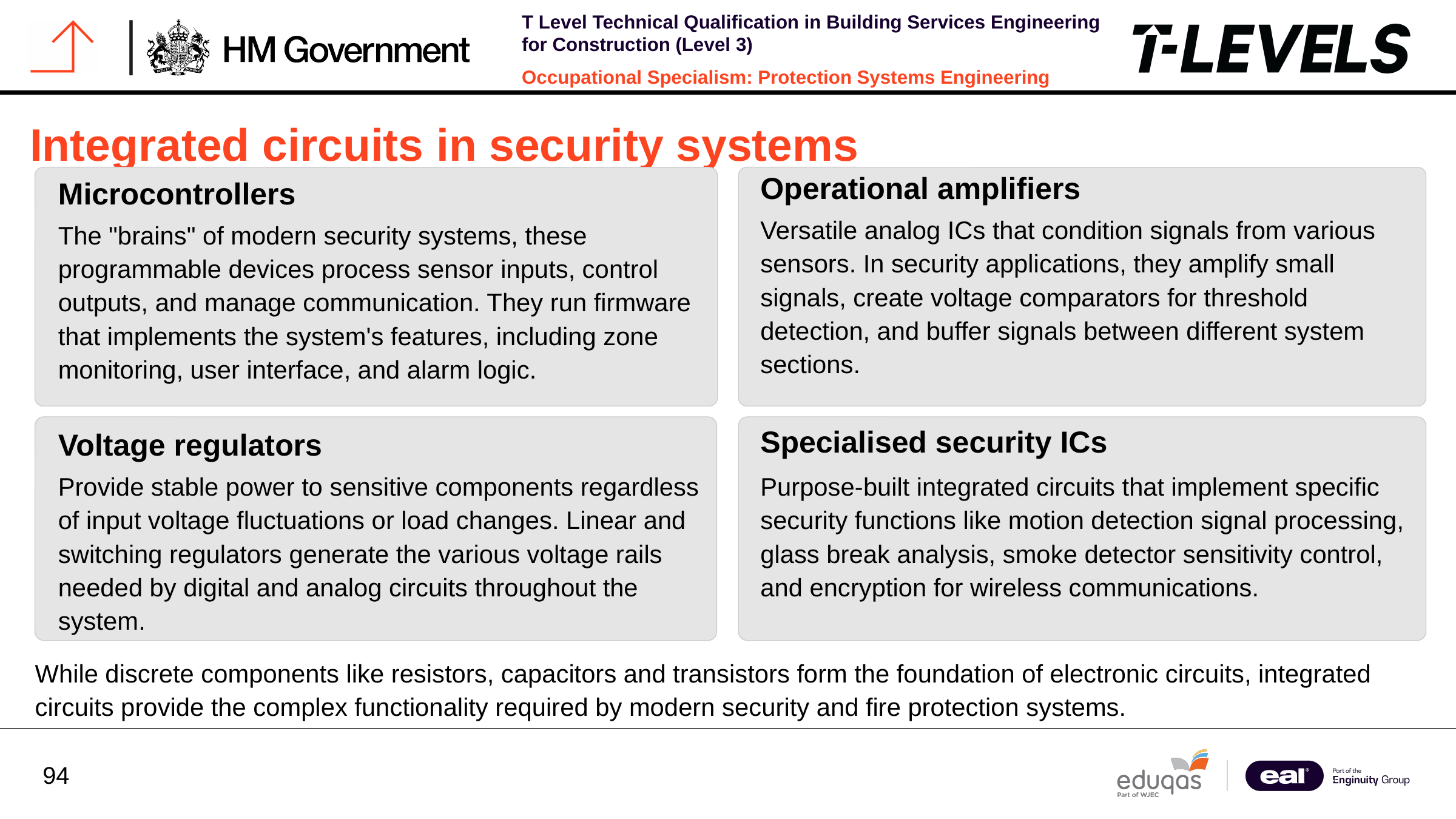

Integrated circuits in security systems

Operational amplifiers
Microcontrollers
Versatile analog ICs that condition signals from various sensors. In security applications, they amplify small signals, create voltage comparators for threshold detection, and buffer signals between different system sections.
The "brains" of modern security systems, these programmable devices process sensor inputs, control outputs, and manage communication. They run firmware that implements the system's features, including zone monitoring, user interface, and alarm logic.

Specialised security ICs
Voltage regulators
Provide stable power to sensitive components regardless of input voltage fluctuations or load changes. Linear and switching regulators generate the various voltage rails needed by digital and analog circuits throughout the system.
Purpose-built integrated circuits that implement specific security functions like motion detection signal processing, glass break analysis, smoke detector sensitivity control, and encryption for wireless communications.
While discrete components like resistors, capacitors and transistors form the foundation of electronic circuits, integrated circuits provide the complex functionality required by modern security and fire protection systems.